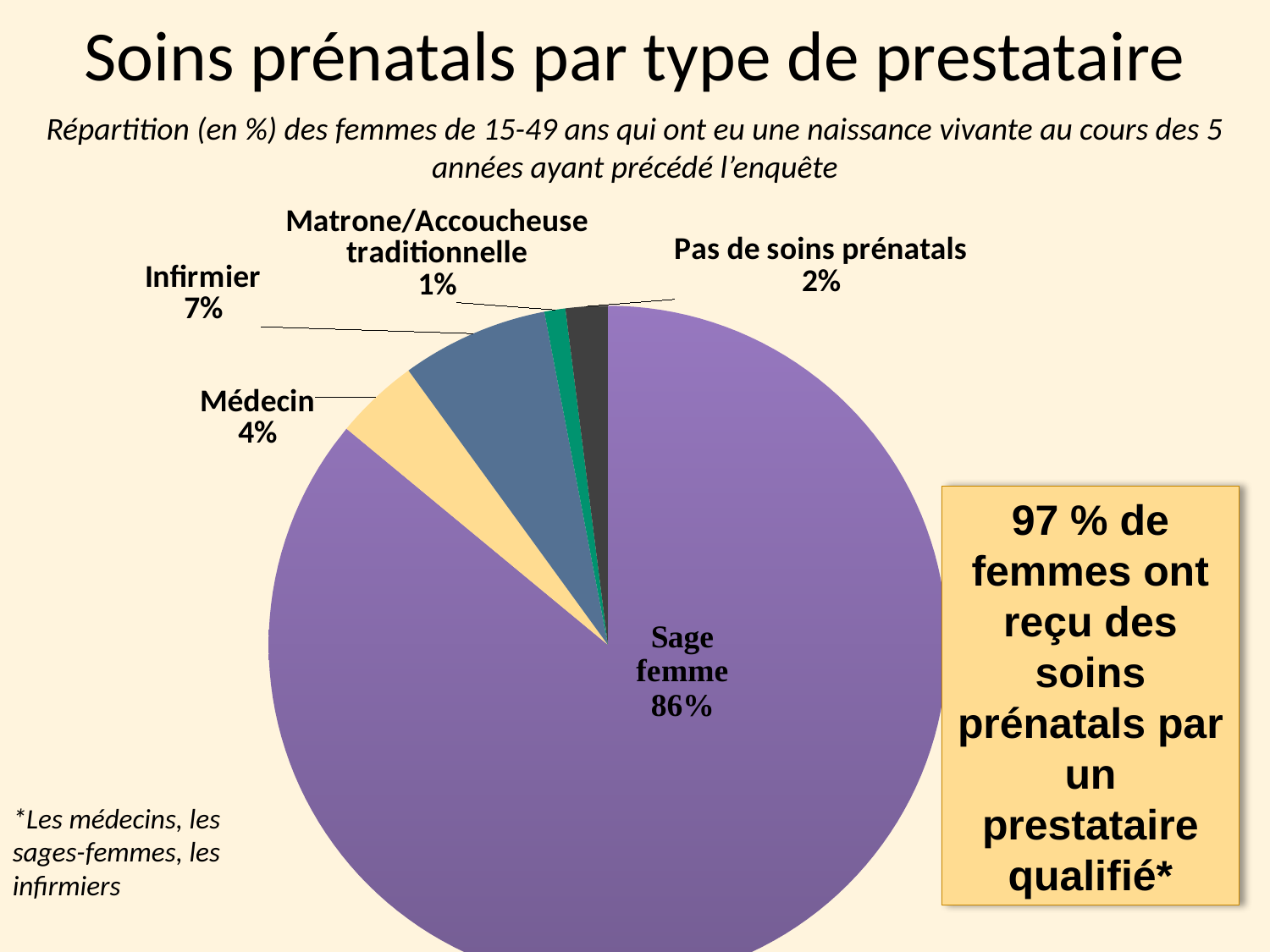

Soins prénatals par type de prestataire
Répartition (en %) des femmes de 15-49 ans qui ont eu une naissance vivante au cours des 5 années ayant précédé l’enquête

### Chart

| Category | Series 1 |
|---|---|
| Sage-femme | 86.0 |
| Médecin | 4.0 |
| Infirmier | 7.0 |
| Matrone/Accoucheuse traditionnelle | 1.0 |
| Pas de soins prénatals | 2.0 |
97 % de femmes ont reçu des soins prénatals par un prestataire qualifié*
*Les médecins, les sages-femmes, les infirmiers